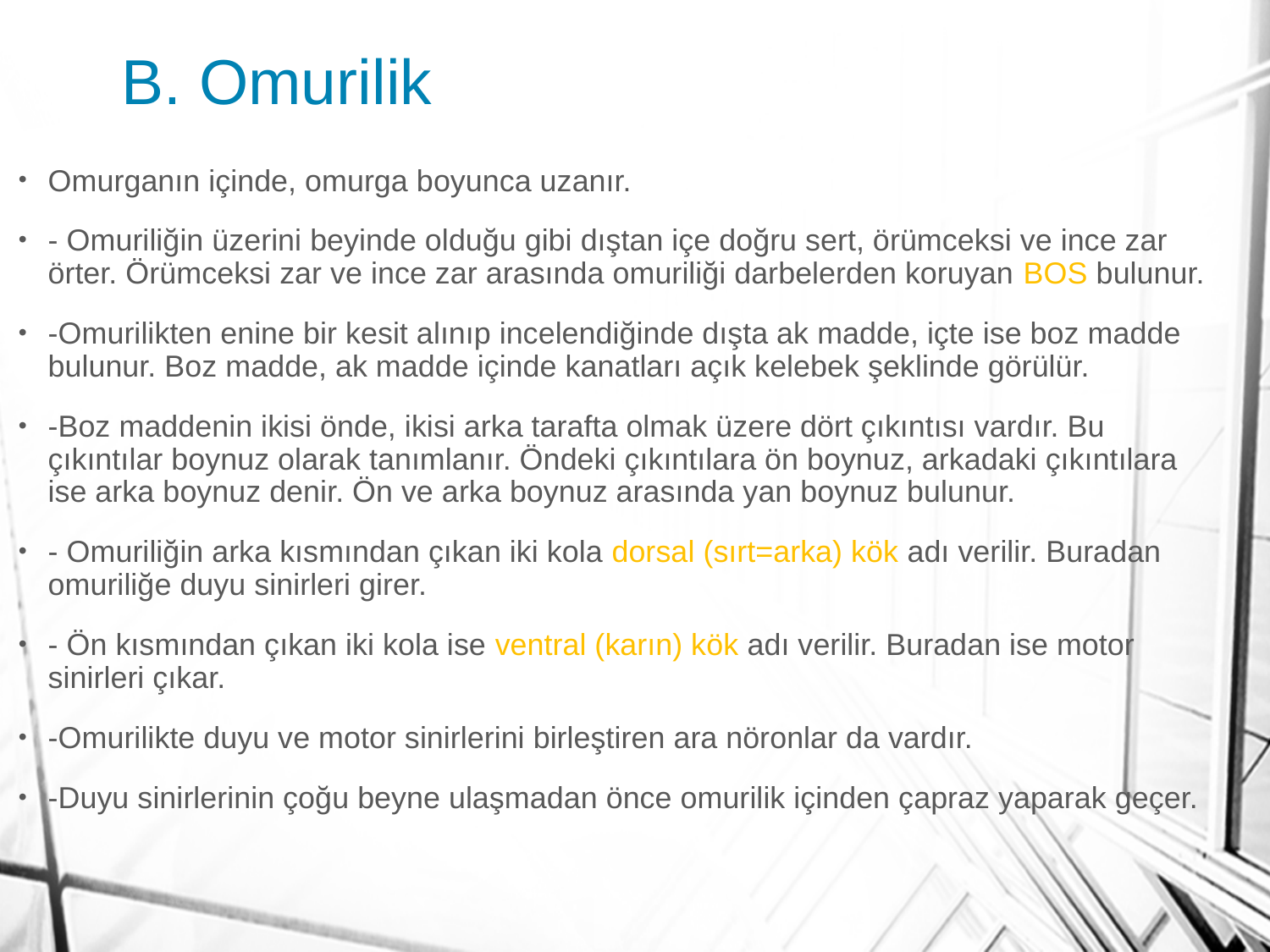

# B. Omurilik
Omurganın içinde, omurga boyunca uzanır.
- Omuriliğin üzerini beyinde olduğu gibi dıştan içe doğru sert, örümceksi ve ince zar örter. Örümceksi zar ve ince zar arasında omuriliği darbelerden koruyan BOS bulunur.
-Omurilikten enine bir kesit alınıp incelendiğinde dışta ak madde, içte ise boz madde bulunur. Boz madde, ak madde içinde kanatları açık kelebek şeklinde görülür.
-Boz maddenin ikisi önde, ikisi arka tarafta olmak üzere dört çıkıntısı vardır. Bu çıkıntılar boynuz olarak tanımlanır. Öndeki çıkıntılara ön boynuz, arkadaki çıkıntılara ise arka boynuz denir. Ön ve arka boynuz arasında yan boynuz bulunur.
- Omuriliğin arka kısmından çıkan iki kola dorsal (sırt=arka) kök adı verilir. Buradan omuriliğe duyu sinirleri girer.
- Ön kısmından çıkan iki kola ise ventral (karın) kök adı verilir. Buradan ise motor sinirleri çıkar.
-Omurilikte duyu ve motor sinirlerini birleştiren ara nöronlar da vardır.
-Duyu sinirlerinin çoğu beyne ulaşmadan önce omurilik içinden çapraz yaparak geçer.